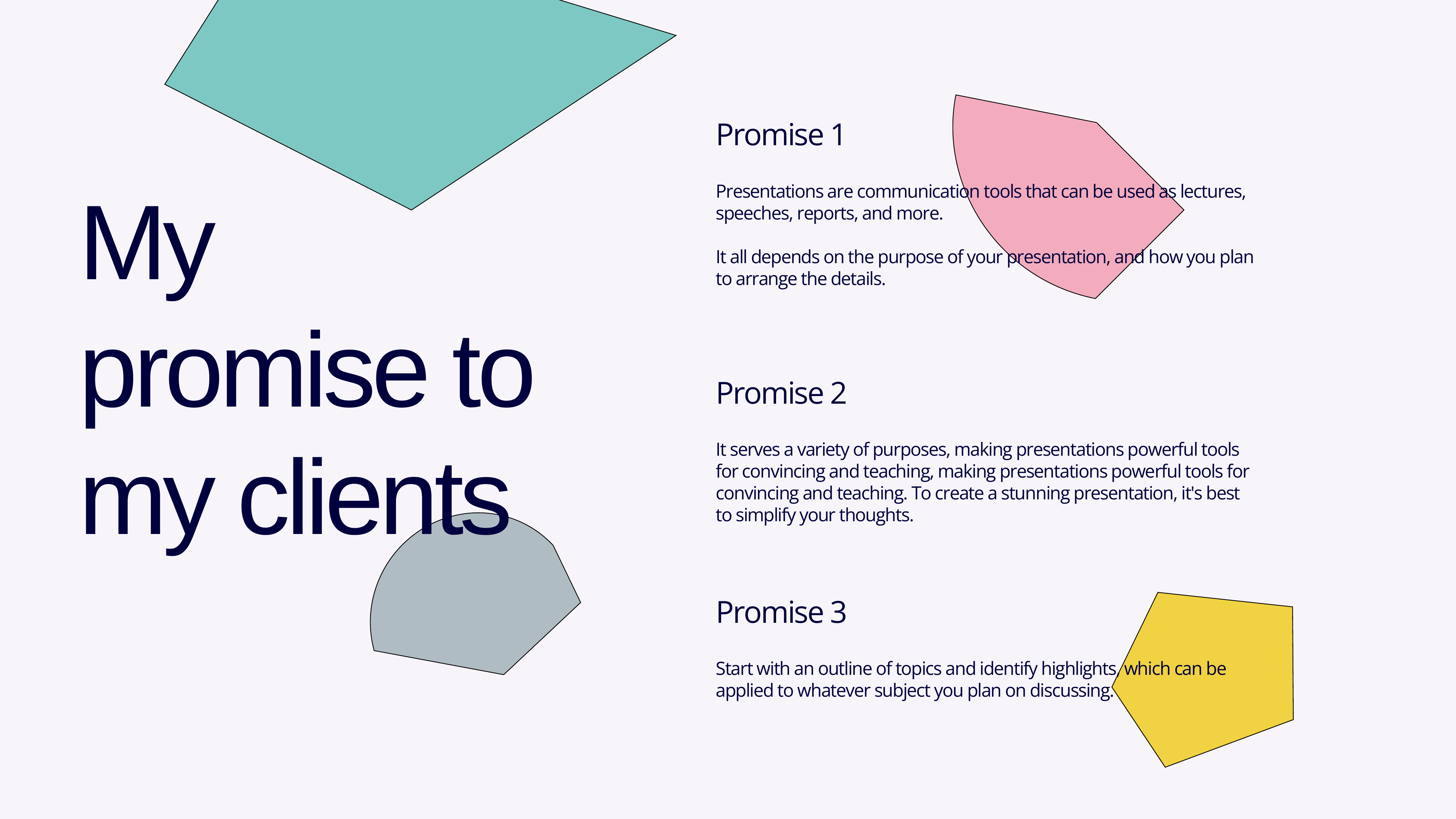

My promise to my clients

Promise 1
Presentations are communication tools that can be used as lectures, speeches, reports, and more.

It all depends on the purpose of your presentation, and how you plan to arrange the details.
Promise 2
It serves a variety of purposes, making presentations powerful tools for convincing and teaching, making presentations powerful tools for convincing and teaching. To create a stunning presentation, it's best to simplify your thoughts.

Promise 3
Start with an outline of topics and identify highlights, which can be applied to whatever subject you plan on discussing.